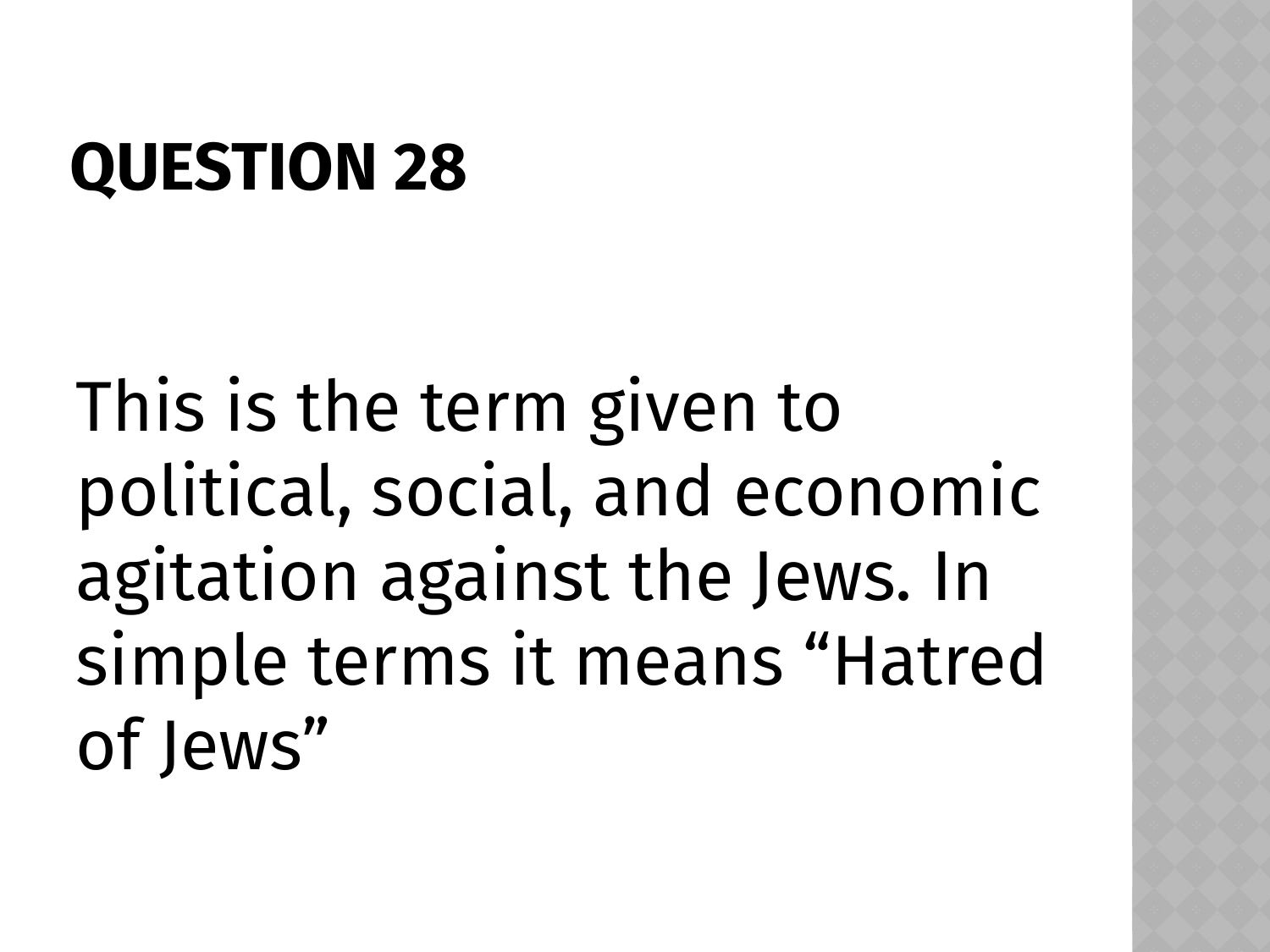

# Question 28

This is the term given to political, social, and economic agitation against the Jews. In simple terms it means “Hatred of Jews”